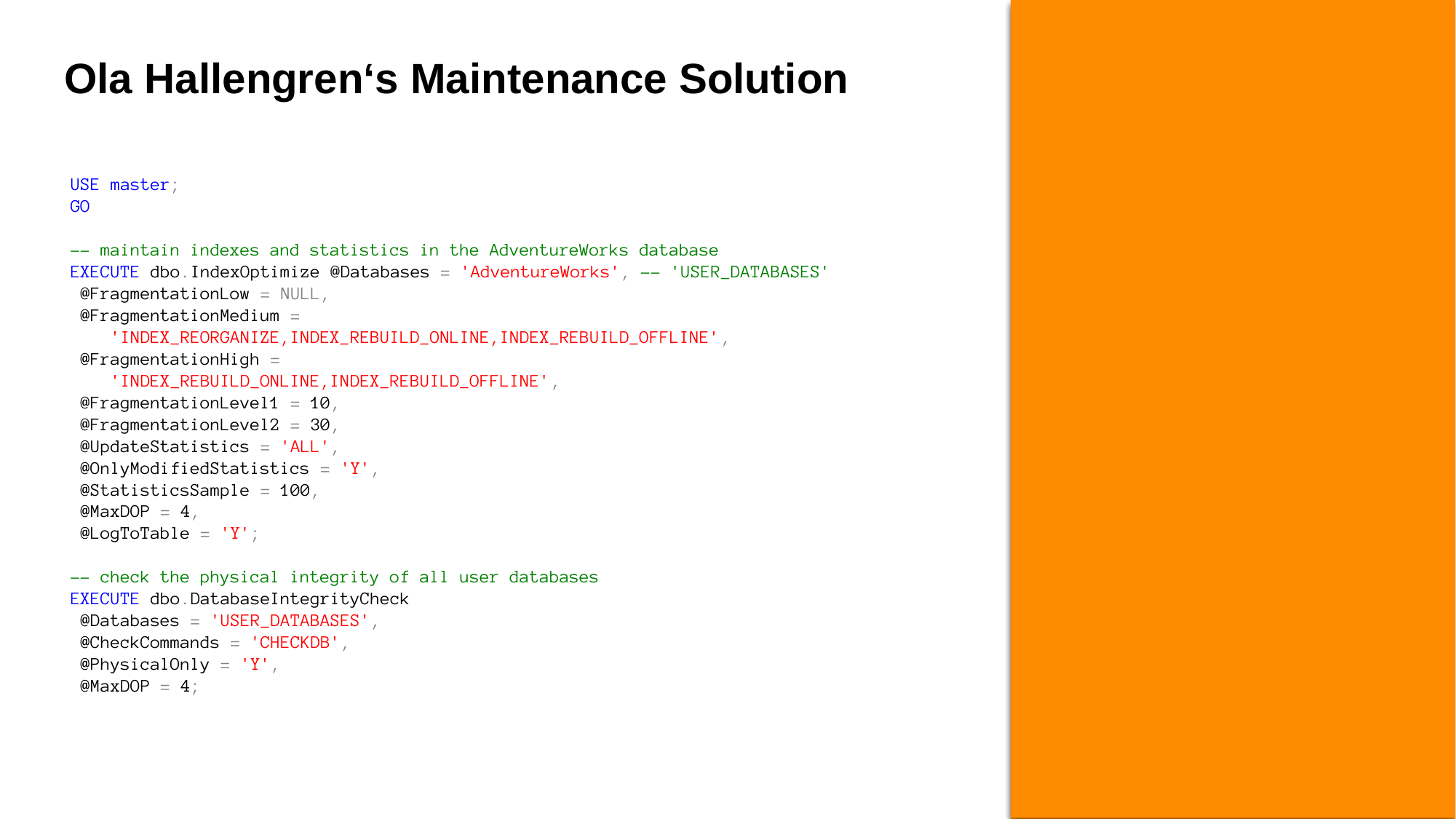

# Ola Hallengren‘s Maintenance Solution
USE master;
GO

-- maintain indexes and statistics in the AdventureWorks database
EXECUTE dbo.IndexOptimize @Databases = 'AdventureWorks', -- 'USER_DATABASES'
 @FragmentationLow = NULL,
 @FragmentationMedium =
    'INDEX_REORGANIZE,INDEX_REBUILD_ONLINE,INDEX_REBUILD_OFFLINE',
 @FragmentationHigh =
    'INDEX_REBUILD_ONLINE,INDEX_REBUILD_OFFLINE',
 @FragmentationLevel1 = 10,
 @FragmentationLevel2 = 30,
 @UpdateStatistics = 'ALL',
 @OnlyModifiedStatistics = 'Y',
 @StatisticsSample = 100,
 @MaxDOP = 4,
 @LogToTable = 'Y';

-- check the physical integrity of all user databases
EXECUTE dbo.DatabaseIntegrityCheck
 @Databases = 'USER_DATABASES',
 @CheckCommands = 'CHECKDB',
 @PhysicalOnly = 'Y',
 @MaxDOP = 4;